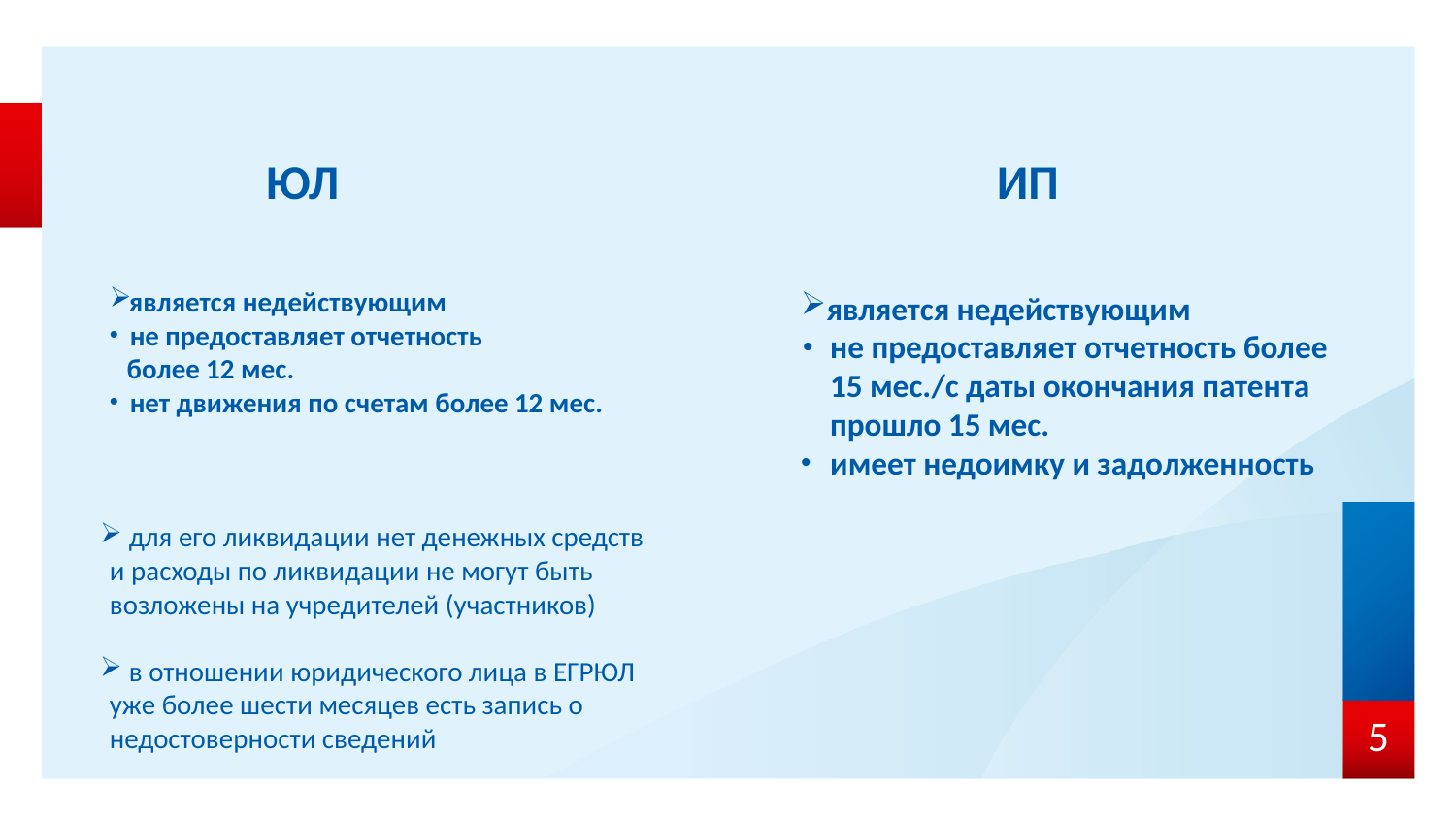

ЮЛ
ИП
является недействующим
  не предоставляет отчетность более
15 мес./с даты окончания патента
прошло 15 мес.
имеет недоимку и задолженность

является недействующим
  не предоставляет отчетность
более 12 мес.
  нет движения по счетам более 12 мес.

для его ликвидации нет денежных средств
и расходы по ликвидации не могут быть
возложены на учредителей (участников)

в отношении юридического лица в ЕГРЮЛ
уже более шести месяцев есть запись о
недостоверности сведений

5